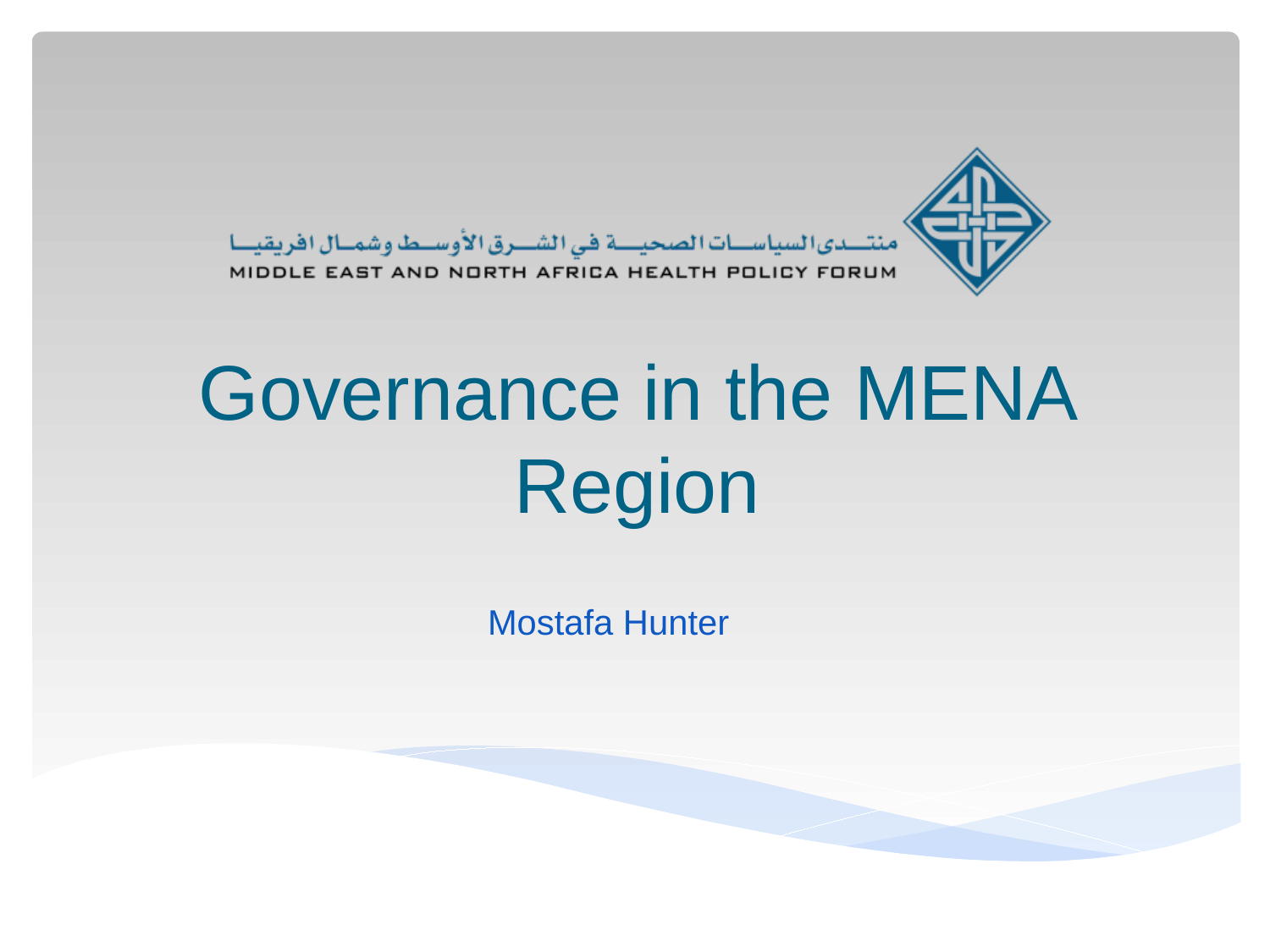

# Governance in the MENA Region
Mostafa Hunter